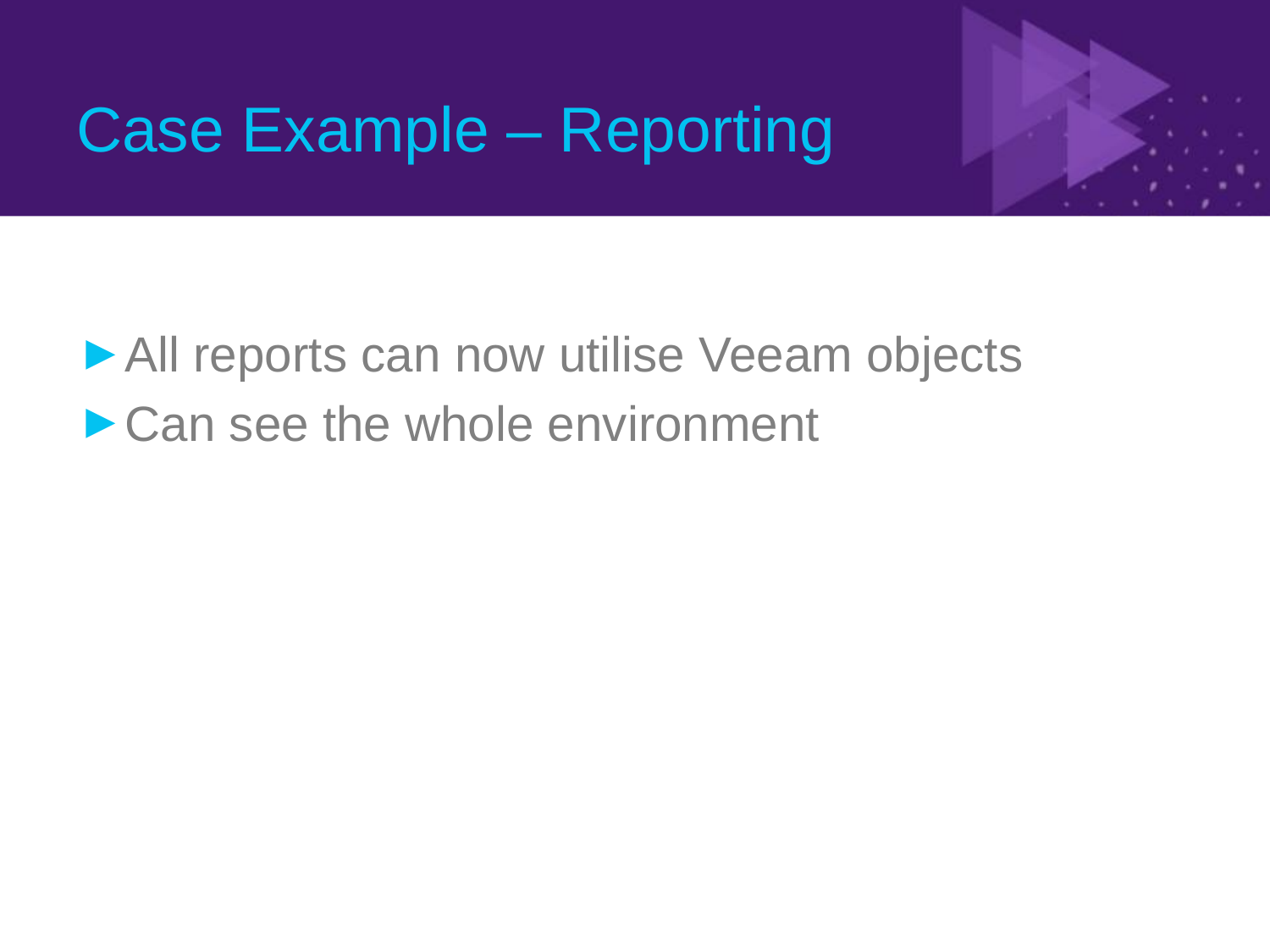

# Case Example – Reporting
All reports can now utilise Veeam objects
Can see the whole environment